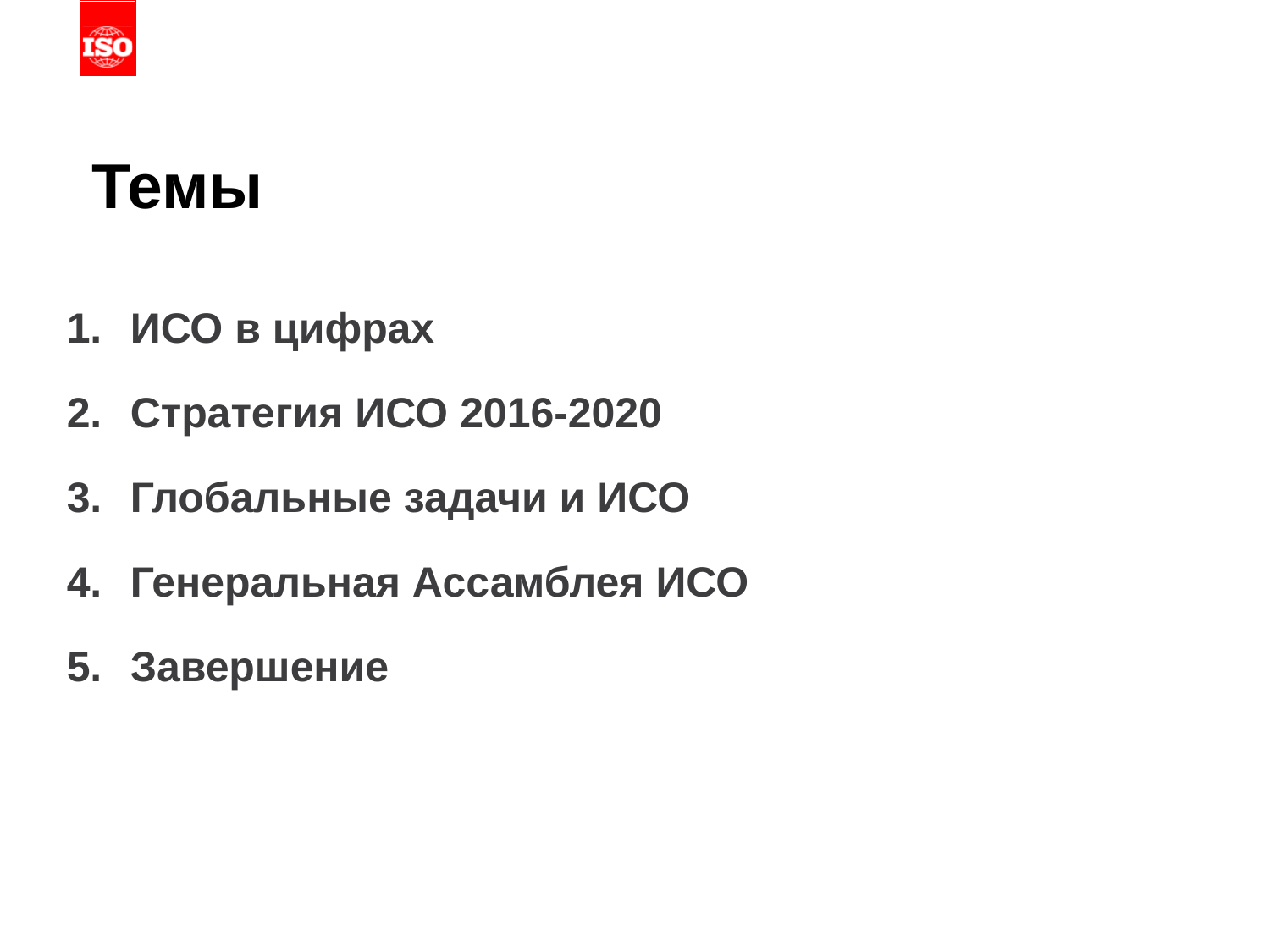

# Темы
ИСО в цифрах
Стратегия ИСО 2016-2020
Глобальные задачи и ИСО
Генеральная Ассамблея ИСО
Завершение